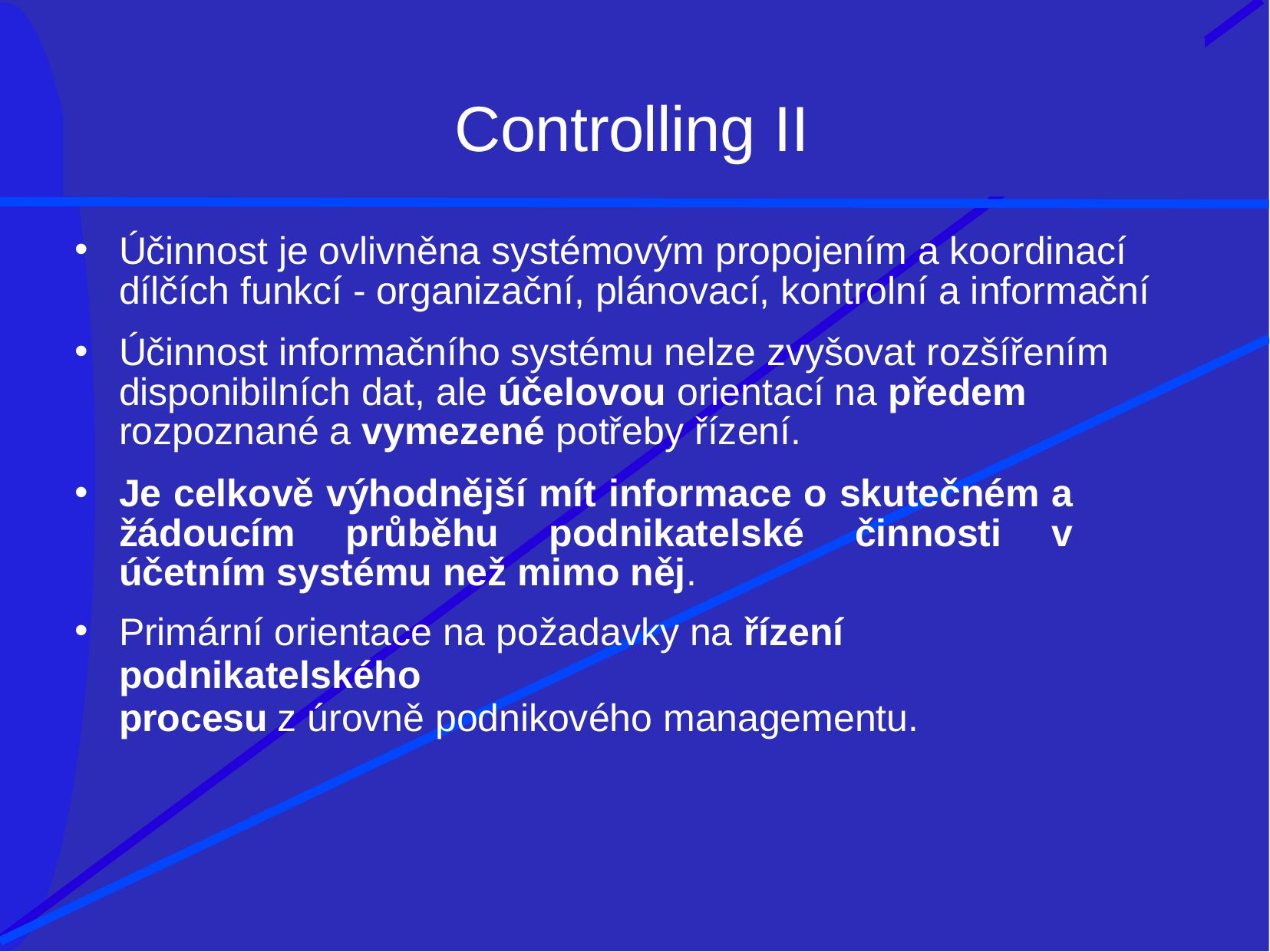

# Controlling II
Účinnost je ovlivněna systémovým propojením a koordinací dílčích funkcí - organizační, plánovací, kontrolní a informační
Účinnost informačního systému nelze zvyšovat rozšířením disponibilních dat, ale účelovou orientací na předem rozpoznané a vymezené potřeby řízení.
Je celkově výhodnější mít informace o skutečném a žádoucím průběhu podnikatelské činnosti v účetním systému než mimo něj.
Primární orientace na požadavky na řízení podnikatelského
procesu z úrovně podnikového managementu.